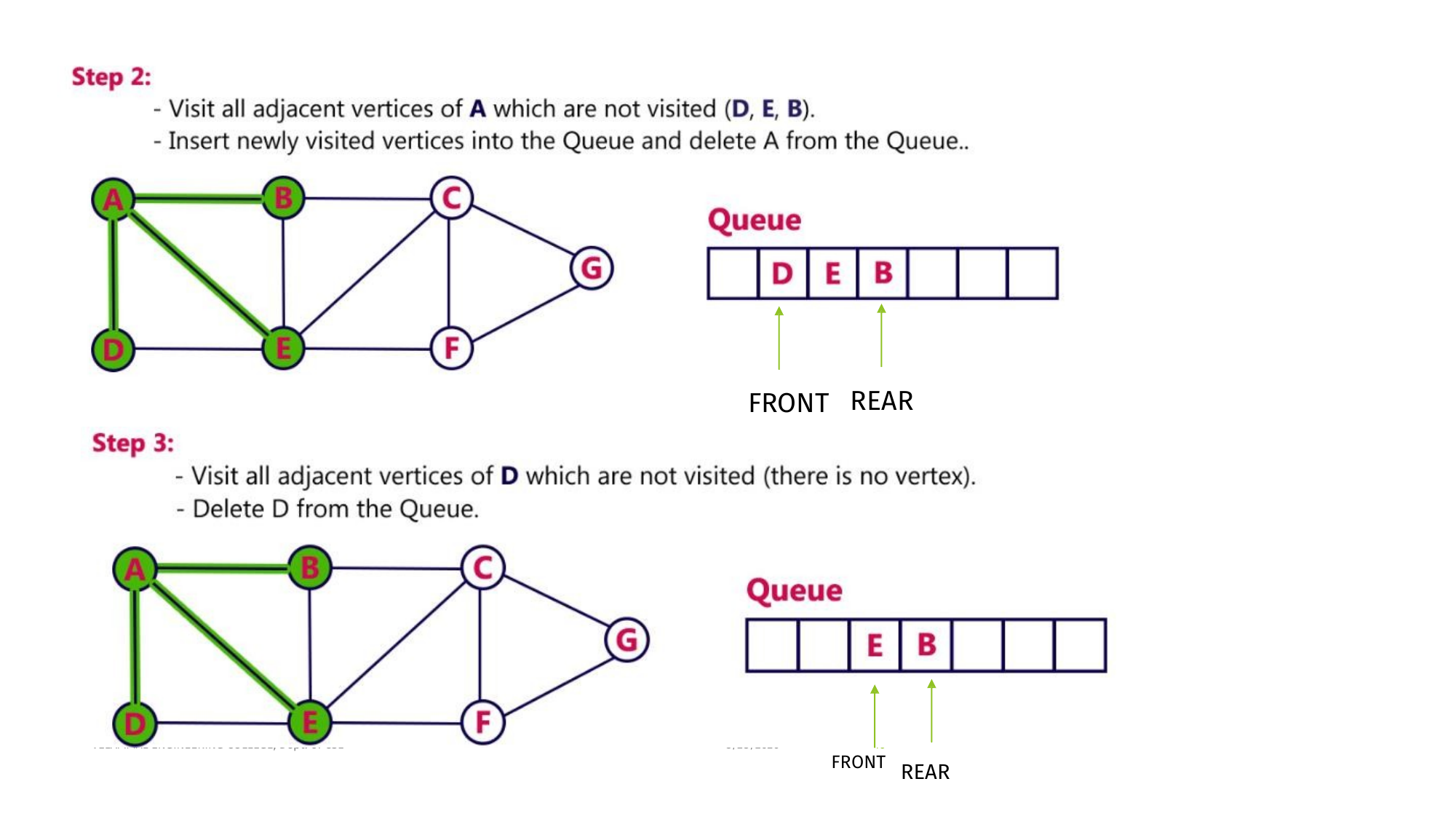

REAR
FRONT

VELAMMAL ENGINEERING COLLEGE, Dept. of CSE                                                                                                                           5/28/2020                              46

FRONT
REAR